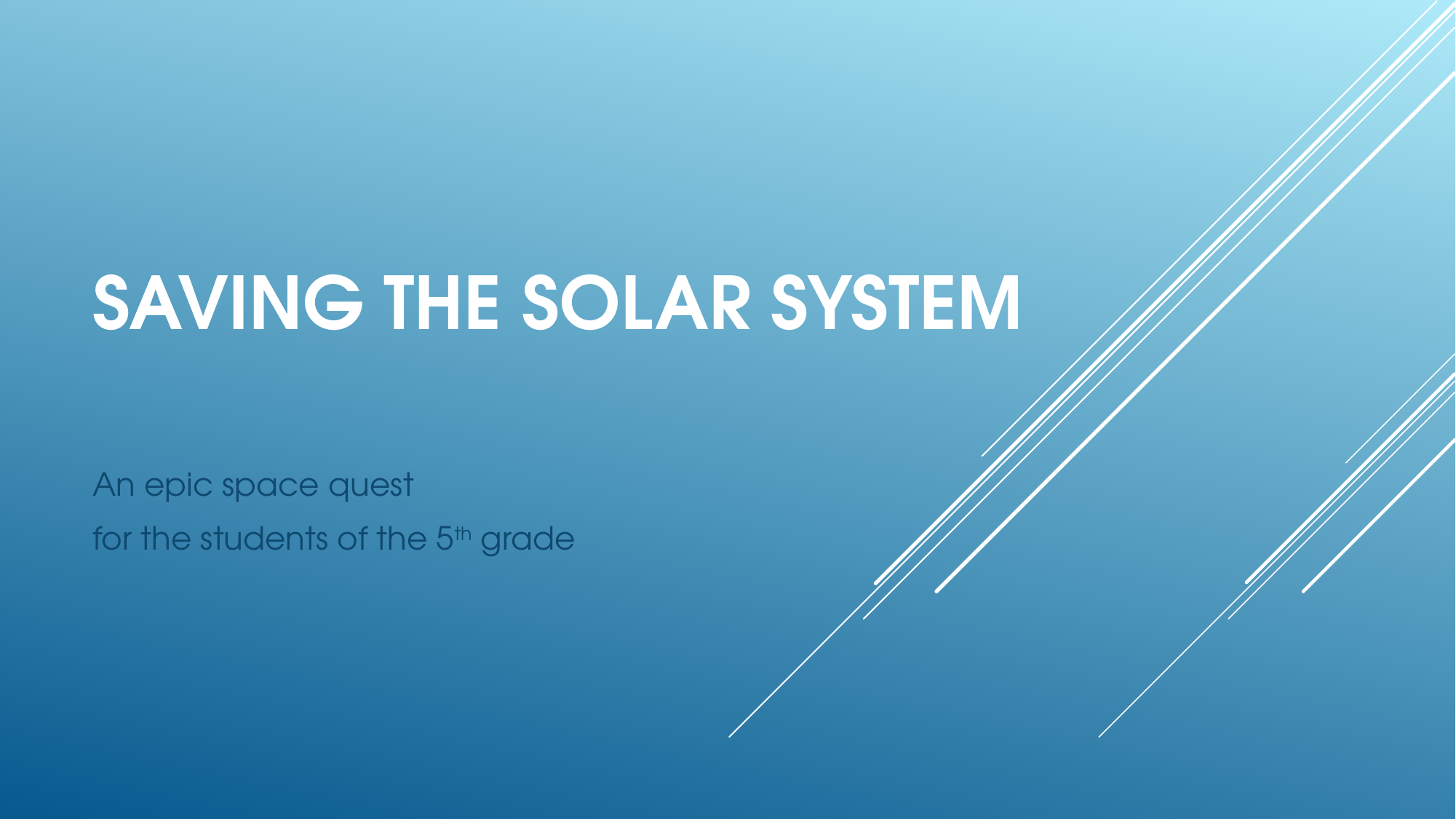

# Saving the solar system
An epic space quest
for the students of the 5th grade